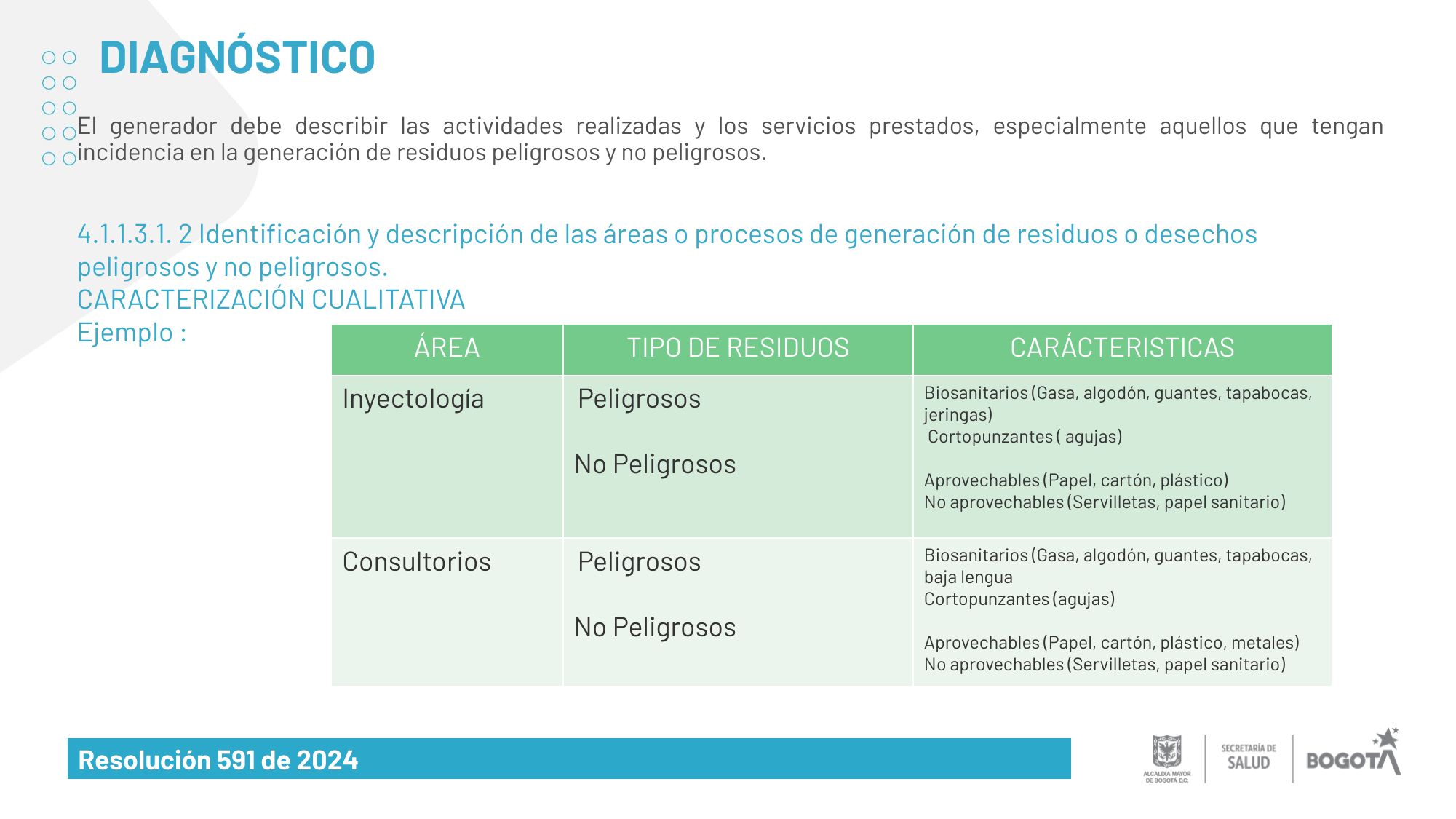

# DIAGNÓSTICO
El generador debe describir las actividades realizadas y los servicios prestados, especialmente aquellos que tengan incidencia en la generación de residuos peligrosos y no peligrosos.
4.1.1.3.1. 2 Identificación y descripción de las áreas o procesos de generación de residuos o desechos peligrosos y no peligrosos.
CARACTERIZACIÓN CUALITATIVA
Ejemplo :

| ÁREA | TIPO DE RESIDUOS | CARÁCTERISTICAS |
| --- | --- | --- |
| Inyectología | Peligrosos No Peligrosos | Biosanitarios (Gasa, algodón, guantes, tapabocas, jeringas)  Cortopunzantes ( agujas) Aprovechables (Papel, cartón, plástico) No aprovechables (Servilletas, papel sanitario) |
| Consultorios | Peligrosos No Peligrosos | Biosanitarios (Gasa, algodón, guantes, tapabocas, baja lengua Cortopunzantes (agujas) Aprovechables (Papel, cartón, plástico, metales) No aprovechables (Servilletas, papel sanitario) |
| Resolución 591 de 2024 |
| --- |